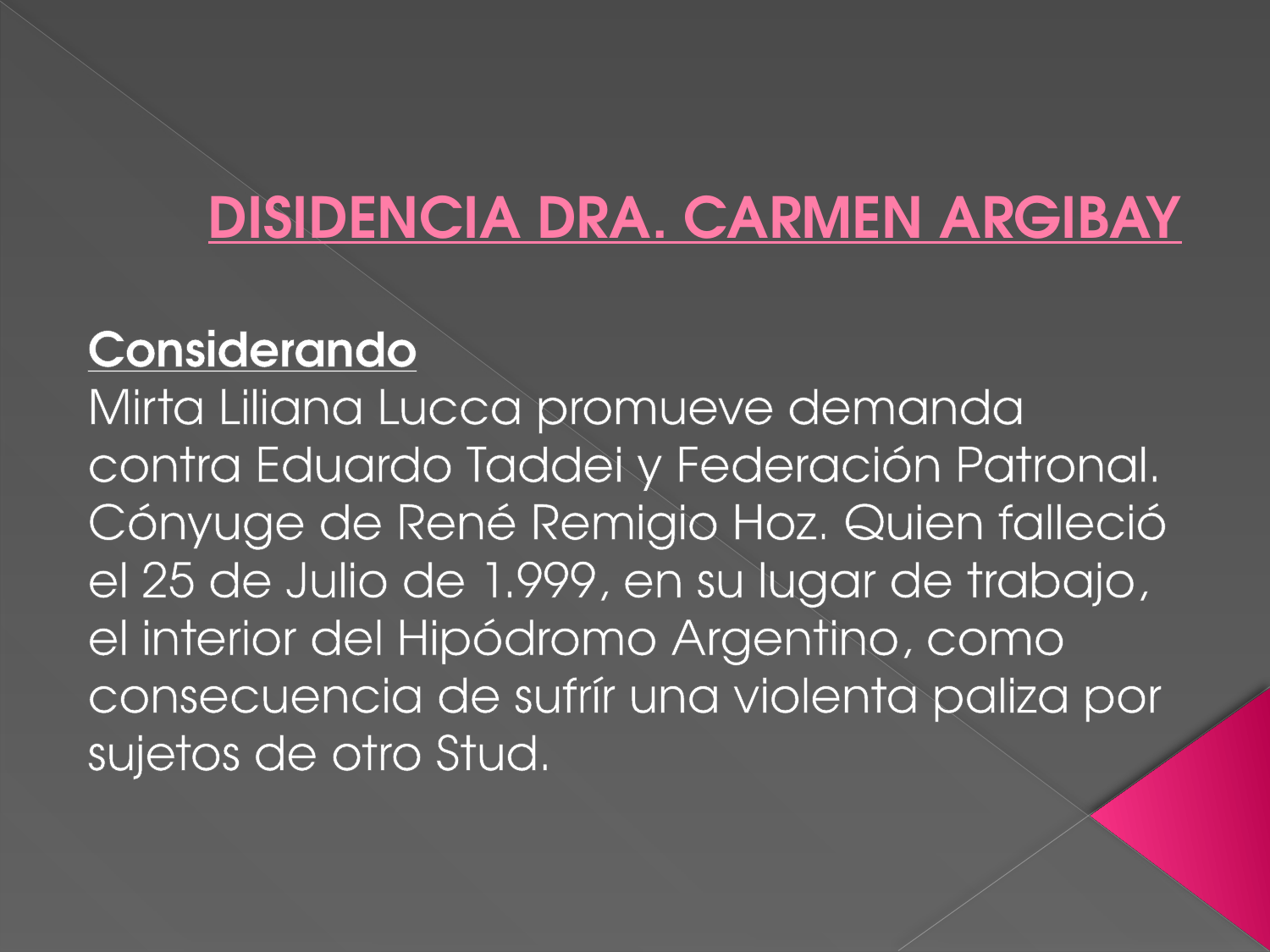

# DISIDENCIA DRA. CARMEN ARGIBAY
Considerando
Mirta Liliana Lucca promueve demanda contra Eduardo Taddei y Federación Patronal.
Cónyuge de René Remigio Hoz. Quien falleció el 25 de Julio de 1.999, en su lugar de trabajo, el interior del Hipódromo Argentino, como consecuencia de sufrír una violenta paliza por sujetos de otro Stud.